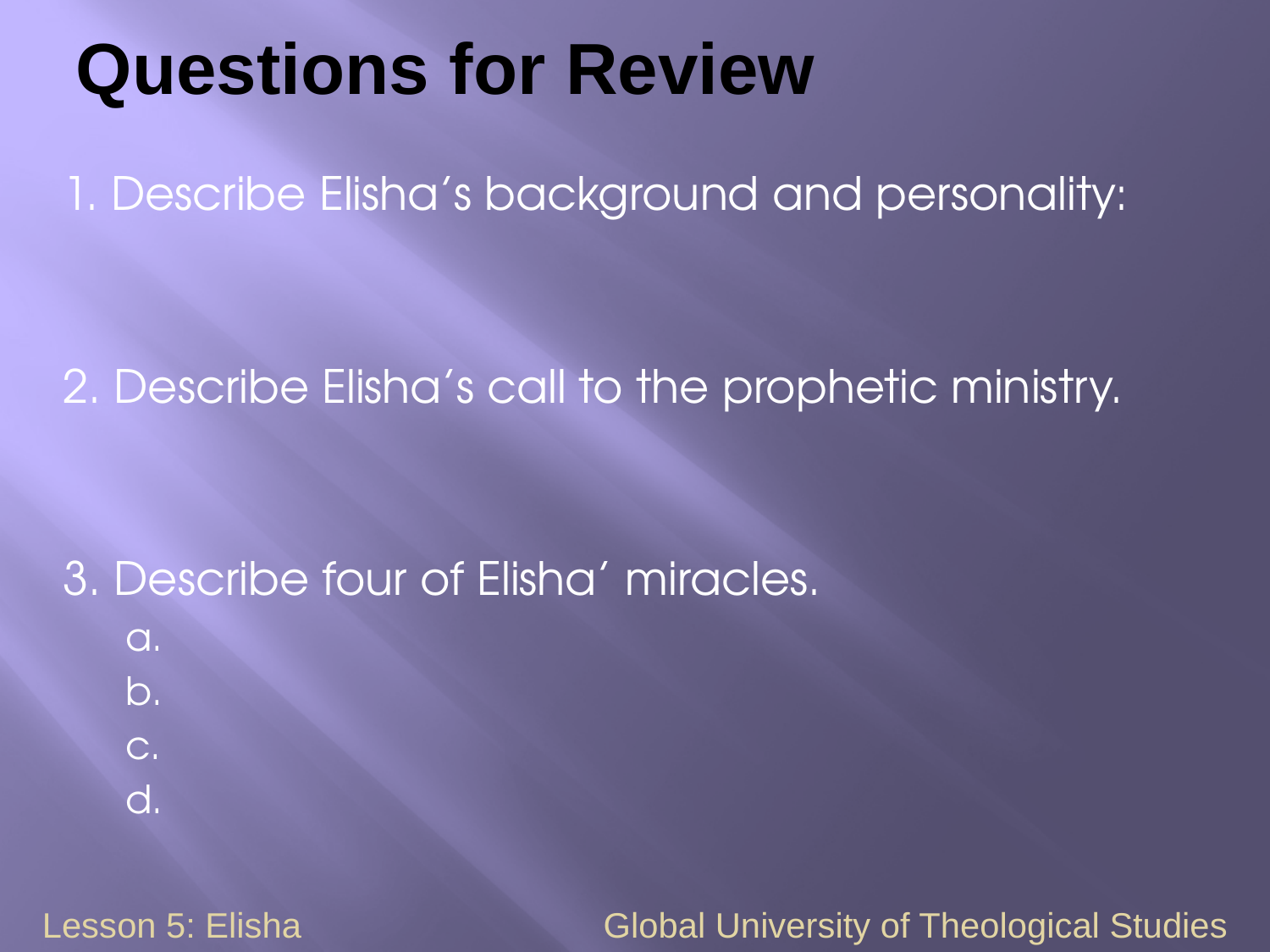

# Questions for Review
1. Describe Elisha’s background and personality:

2. Describe Elisha’s call to the prophetic ministry.

3. Describe four of Elisha’ miracles.
a.
b.
c.
d.
Lesson 5: Elisha                               Global University of Theological Studies